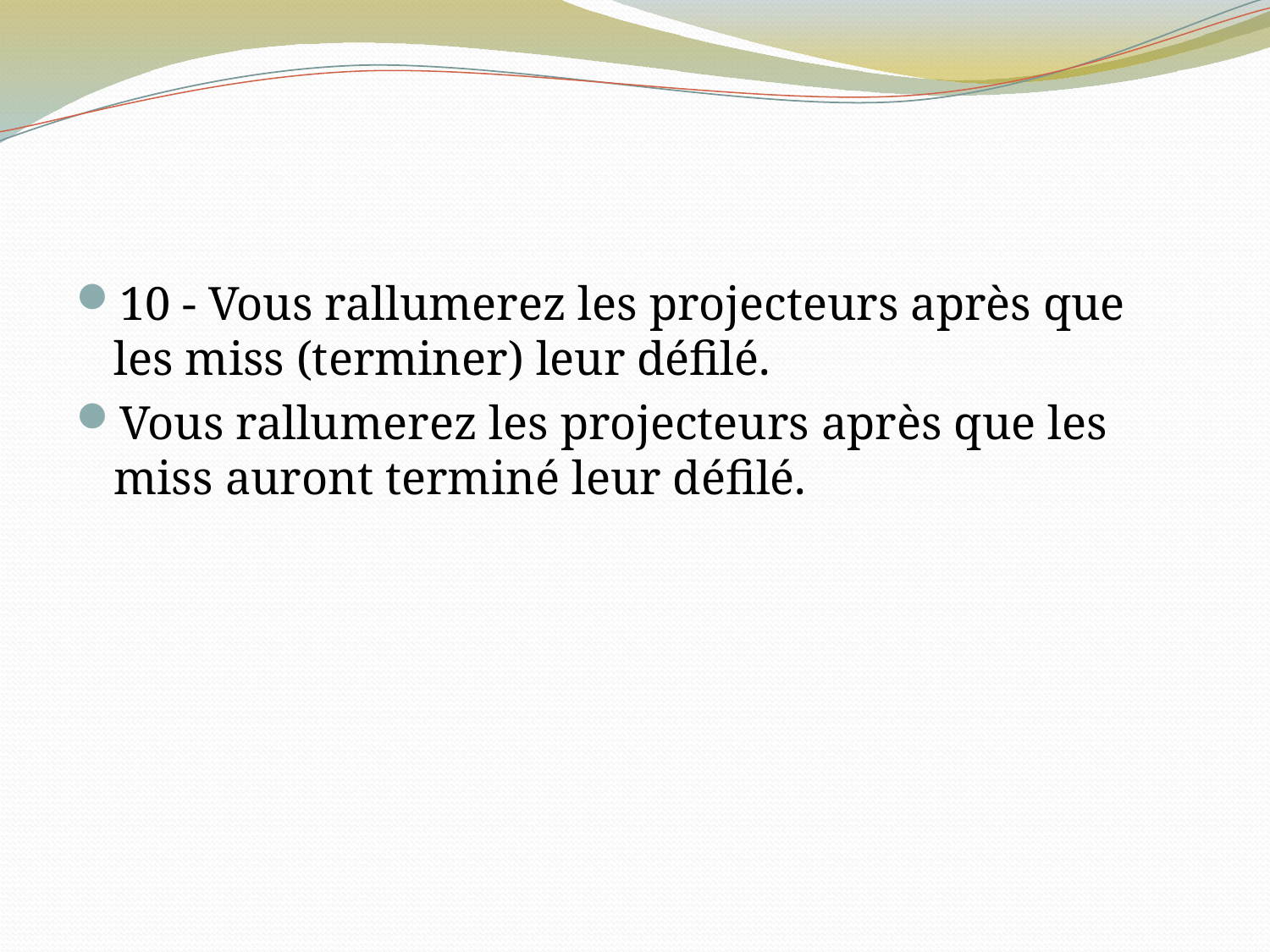

#
10 - Vous rallumerez les projecteurs après que les miss (terminer) leur défilé.
Vous rallumerez les projecteurs après que les miss auront terminé leur défilé.